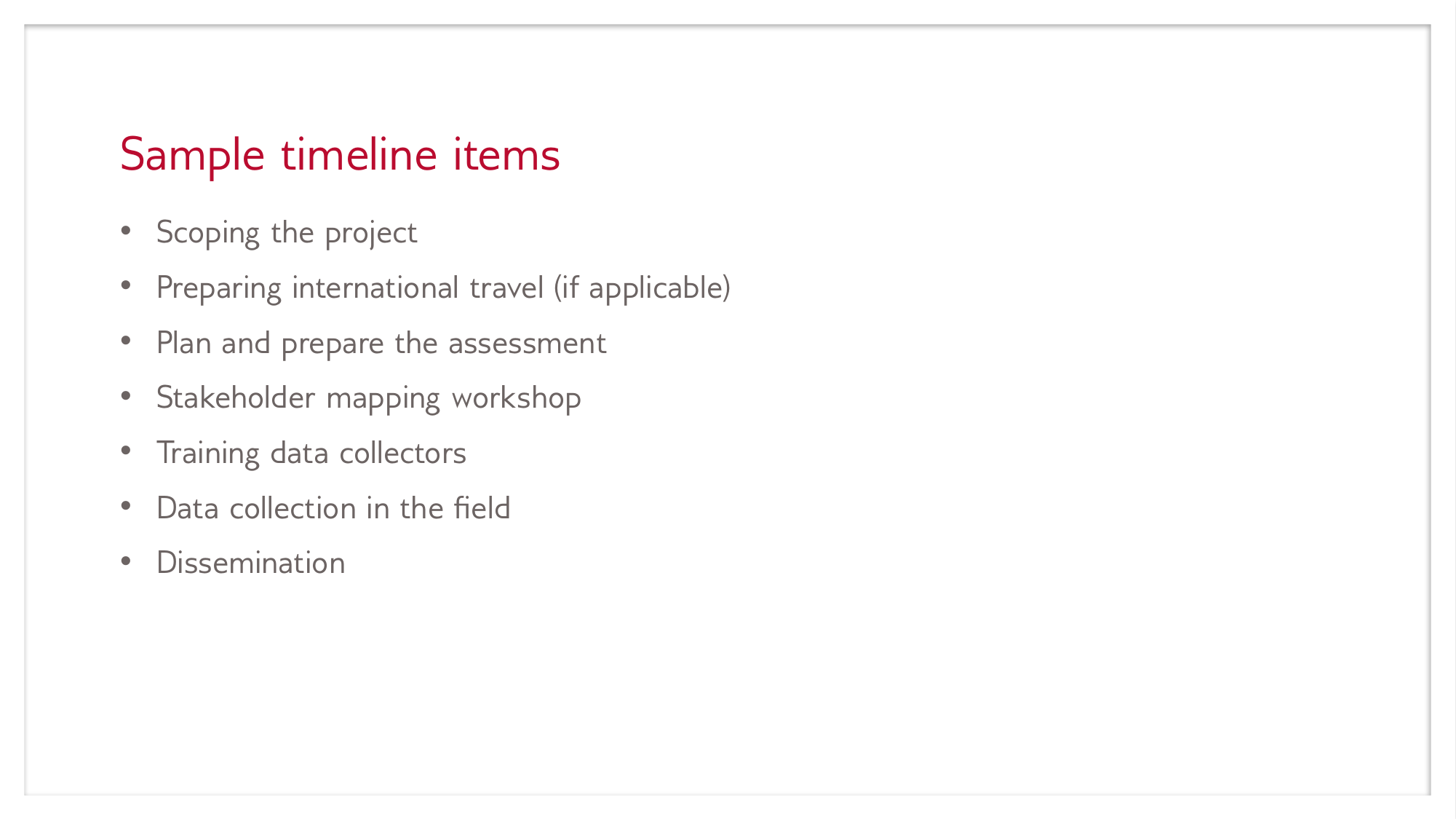

# Sample timeline items
Scoping the project
Preparing international travel (if applicable)
Plan and prepare the assessment
Stakeholder mapping workshop
Training data collectors
Data collection in the field
Dissemination